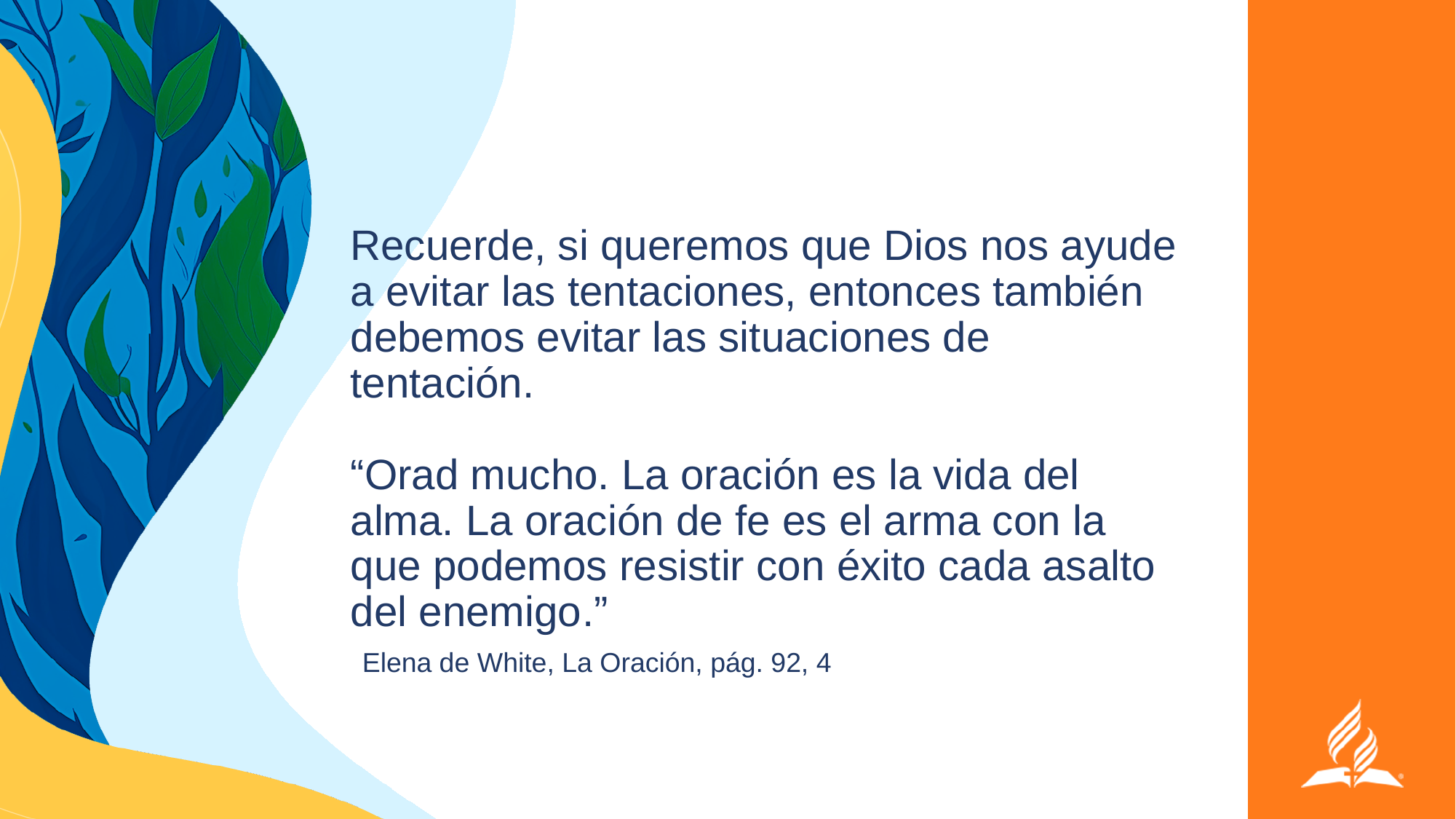

Recuerde, si queremos que Dios nos ayude a evitar las tentaciones, entonces también debemos evitar las situaciones de tentación.

“Orad mucho. La oración es la vida del alma. La oración de fe es el arma con la que podemos resistir con éxito cada asalto del enemigo.”
 Elena de White, La Oración, pág. 92, 4